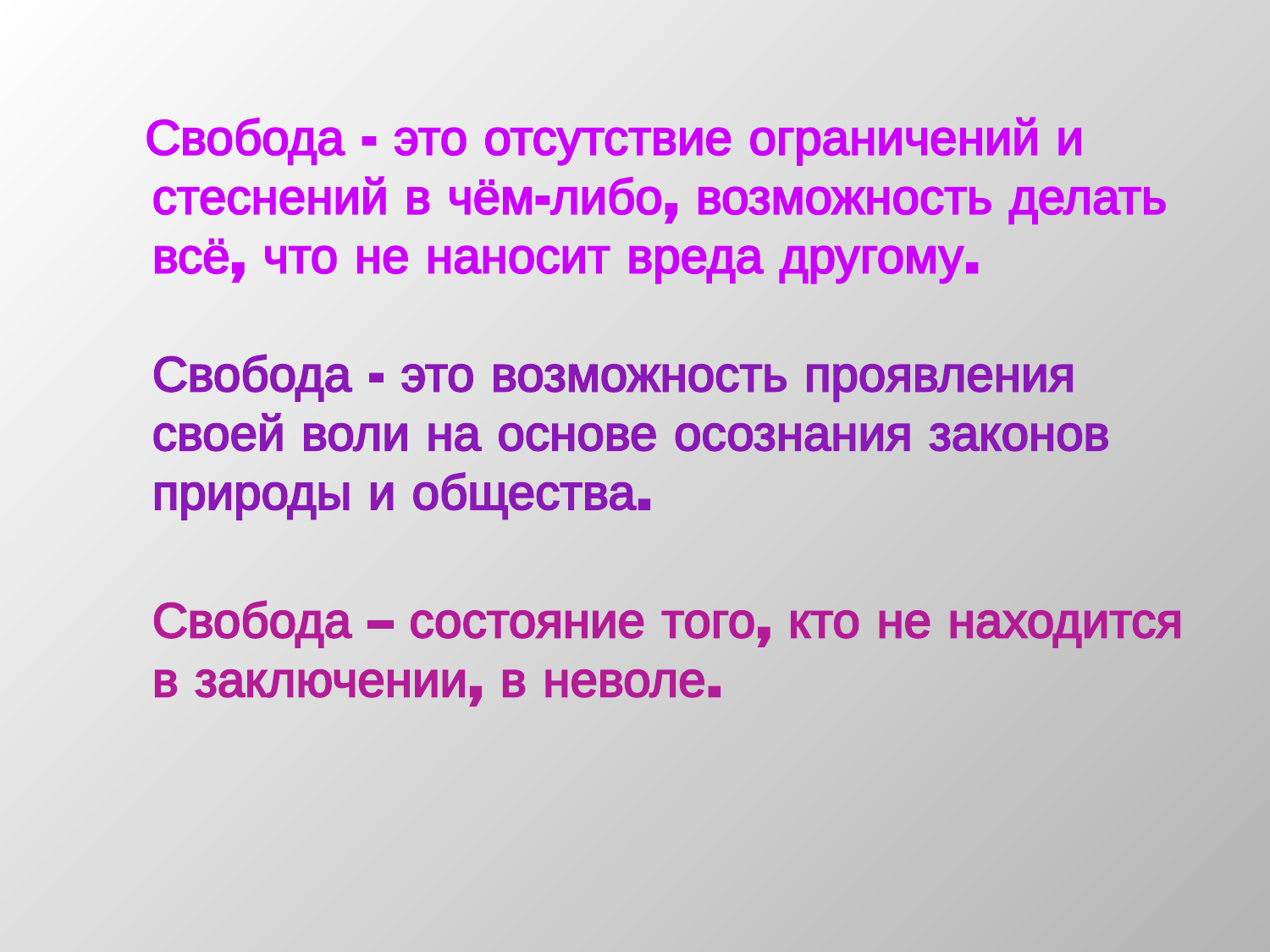

#
    Свобода - это отсутствие ограничений и стеснений в чём-либо, возможность делать всё, что не наносит вреда другому.
Свобода - это возможность проявления своей воли на основе осознания законов природы и общества.
Свобода – состояние того, кто не находится в заключении, в неволе.